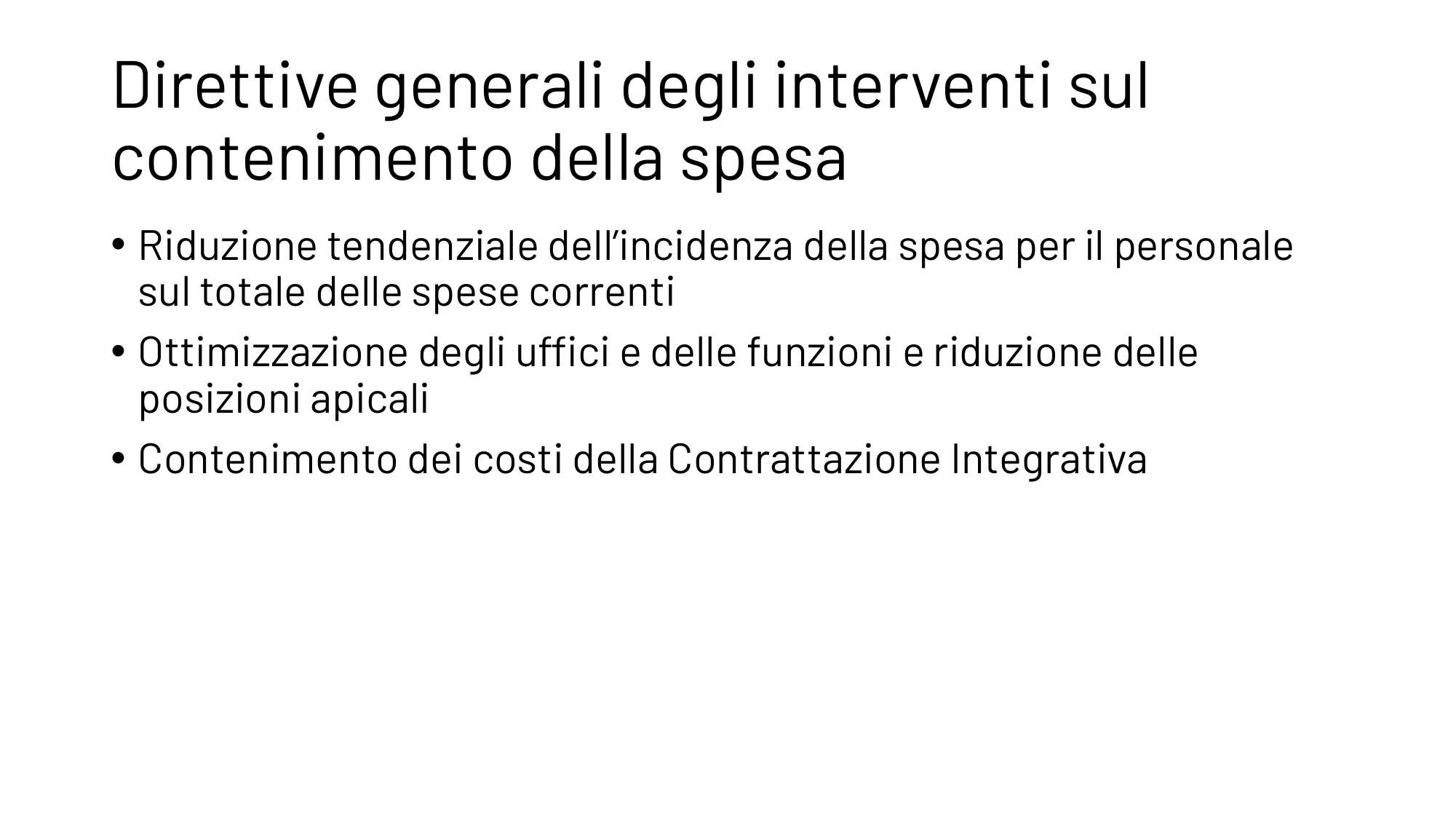

# Direttive generali degli interventi sul contenimento della spesa
Riduzione tendenziale dell’incidenza della spesa per il personale sul totale delle spese correnti
Ottimizzazione degli uffici e delle funzioni e riduzione delle posizioni apicali
Contenimento dei costi della Contrattazione Integrativa